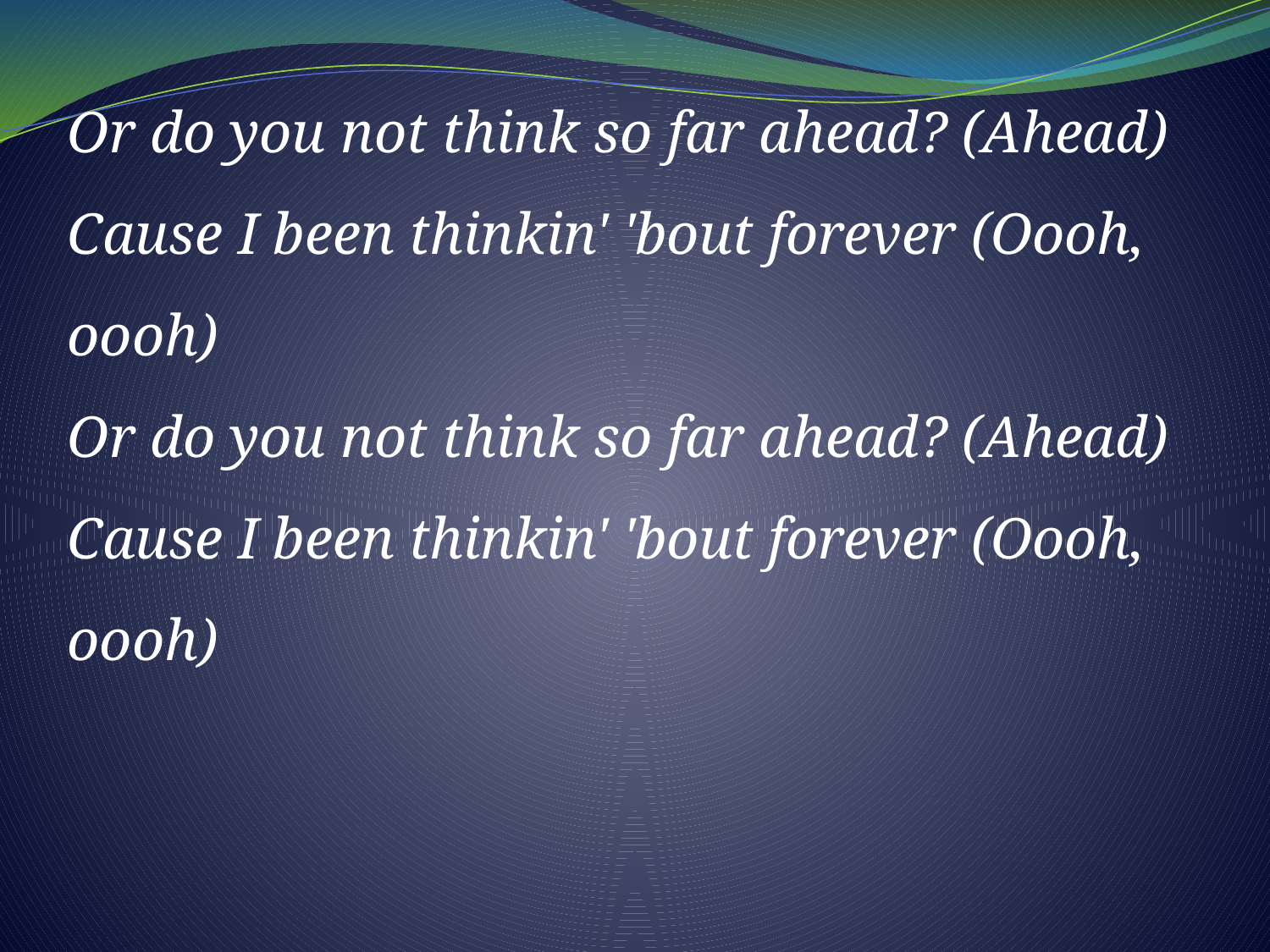

Or do you not think so far ahead? (Ahead)
Cause I been thinkin' 'bout forever (Oooh, oooh)
Or do you not think so far ahead? (Ahead)
Cause I been thinkin' 'bout forever (Oooh, oooh)